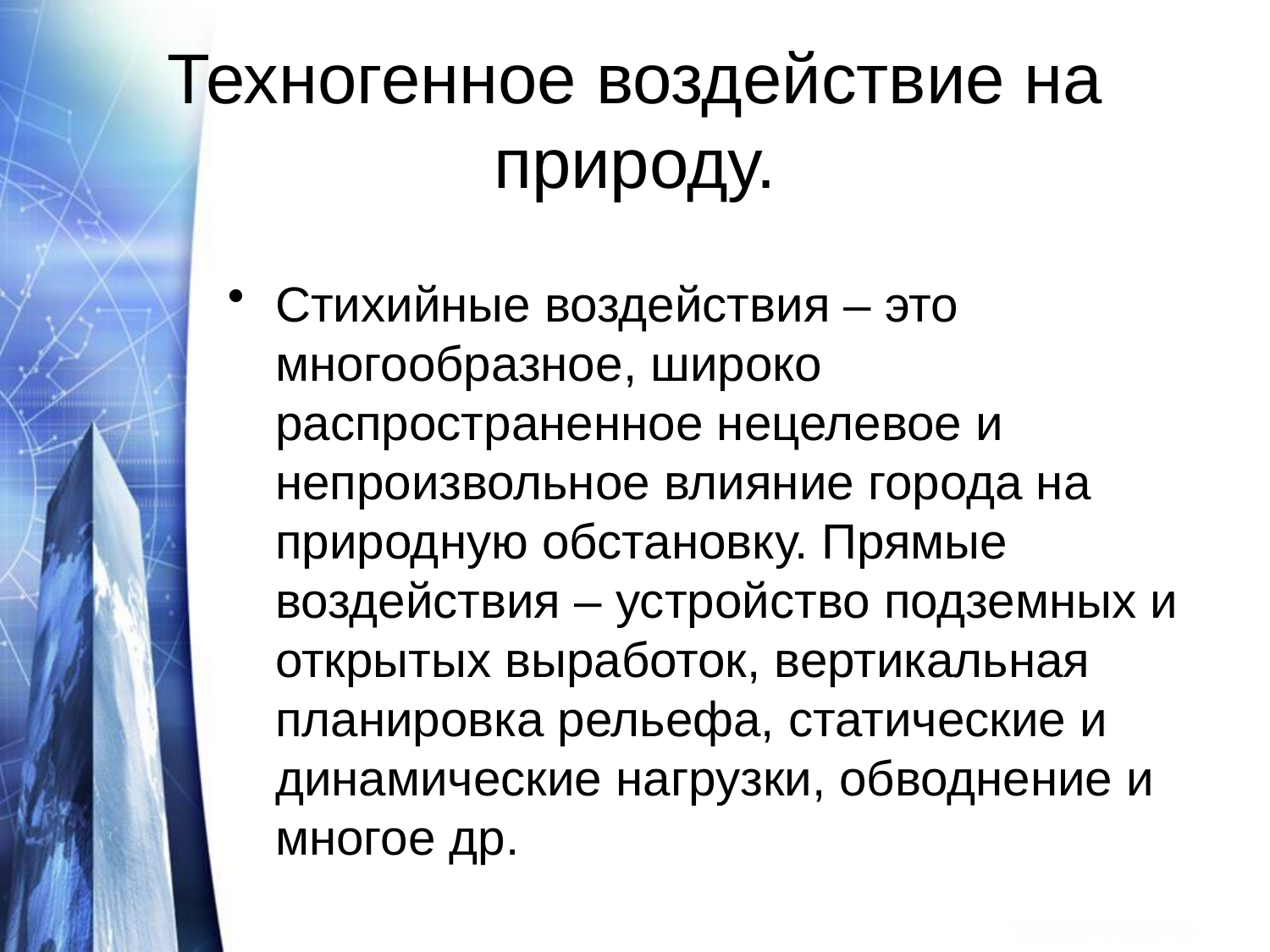

# Техногенное воздействие на природу.
Стихийные воздействия – это многообразное, широко распространенное нецелевое и непроизвольное влияние города на природную обстановку. Прямые воздействия – устройство подземных и открытых выработок, вертикальная планировка рельефа, статические и динамические нагрузки, обводнение и многое др.